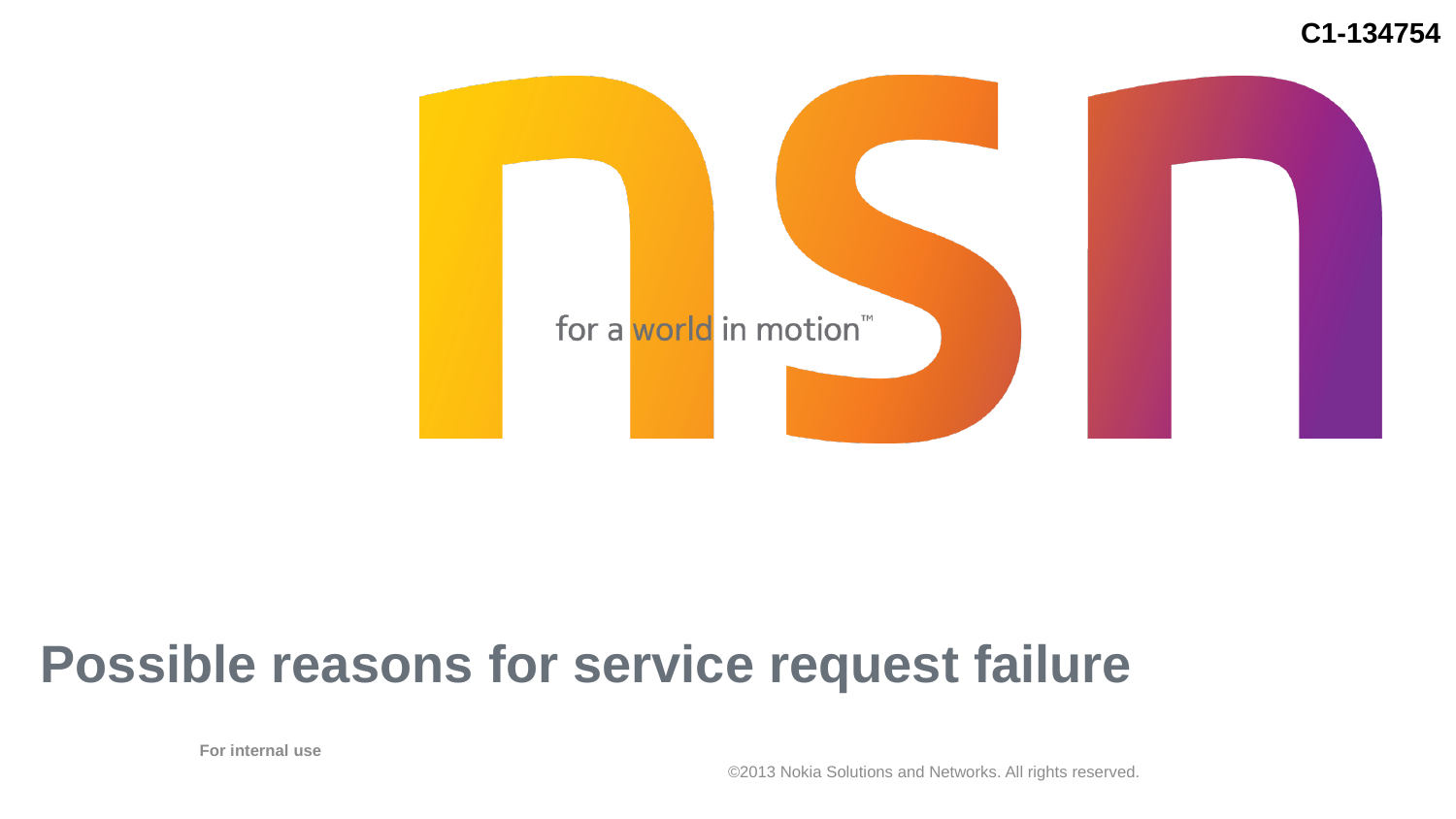

# Possible reasons for service request failure